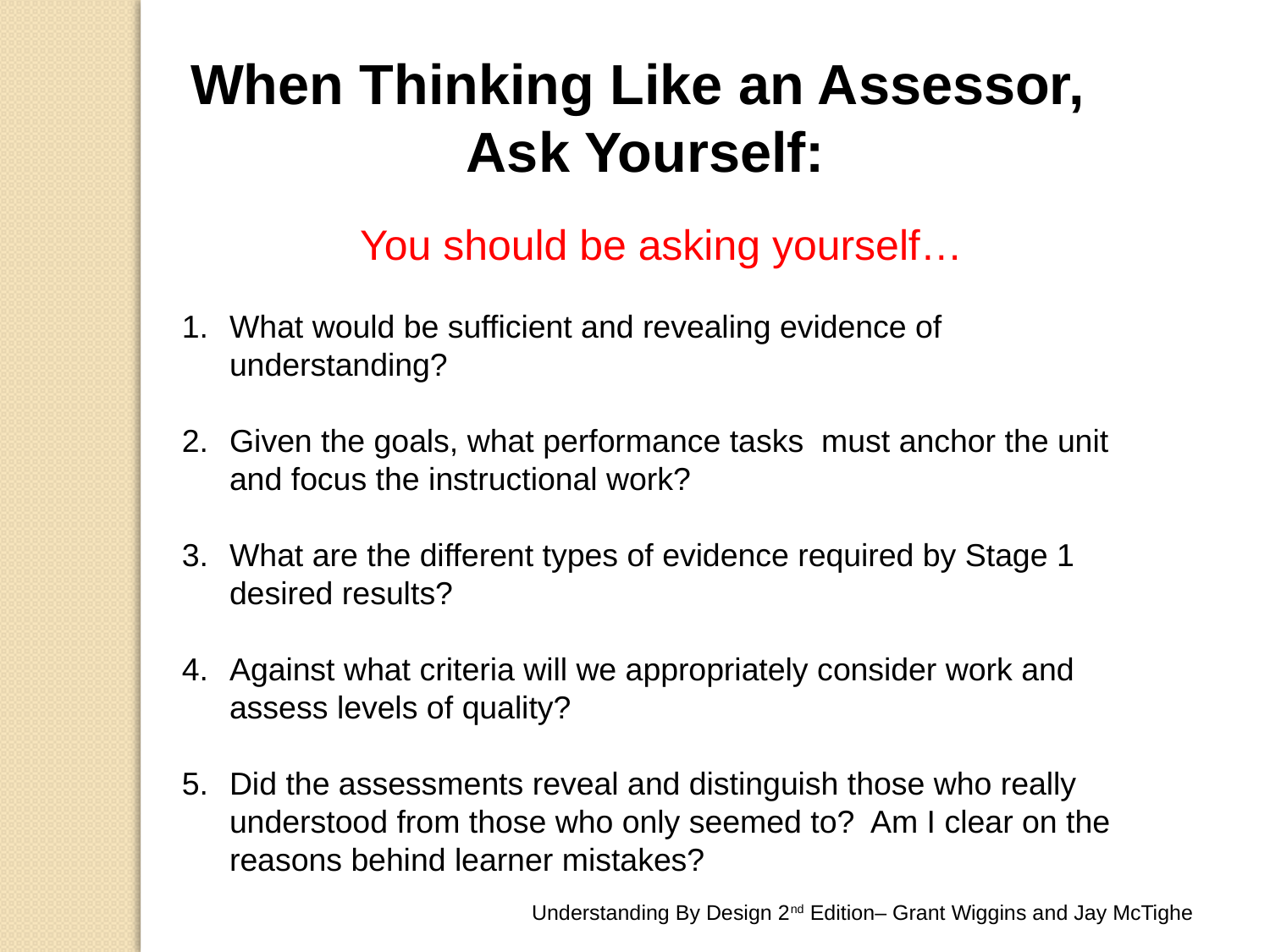

When Thinking Like an Assessor,
Ask Yourself:
You should be asking yourself…

What would be sufficient and revealing evidence of understanding?

Given the goals, what performance tasks  must anchor the unit and focus the instructional work?

What are the different types of evidence required by Stage 1 desired results?

Against what criteria will we appropriately consider work and assess levels of quality?

Did the assessments reveal and distinguish those who really understood from those who only seemed to?  Am I clear on the reasons behind learner mistakes?
Understanding By Design 2nd Edition– Grant Wiggins and Jay McTighe